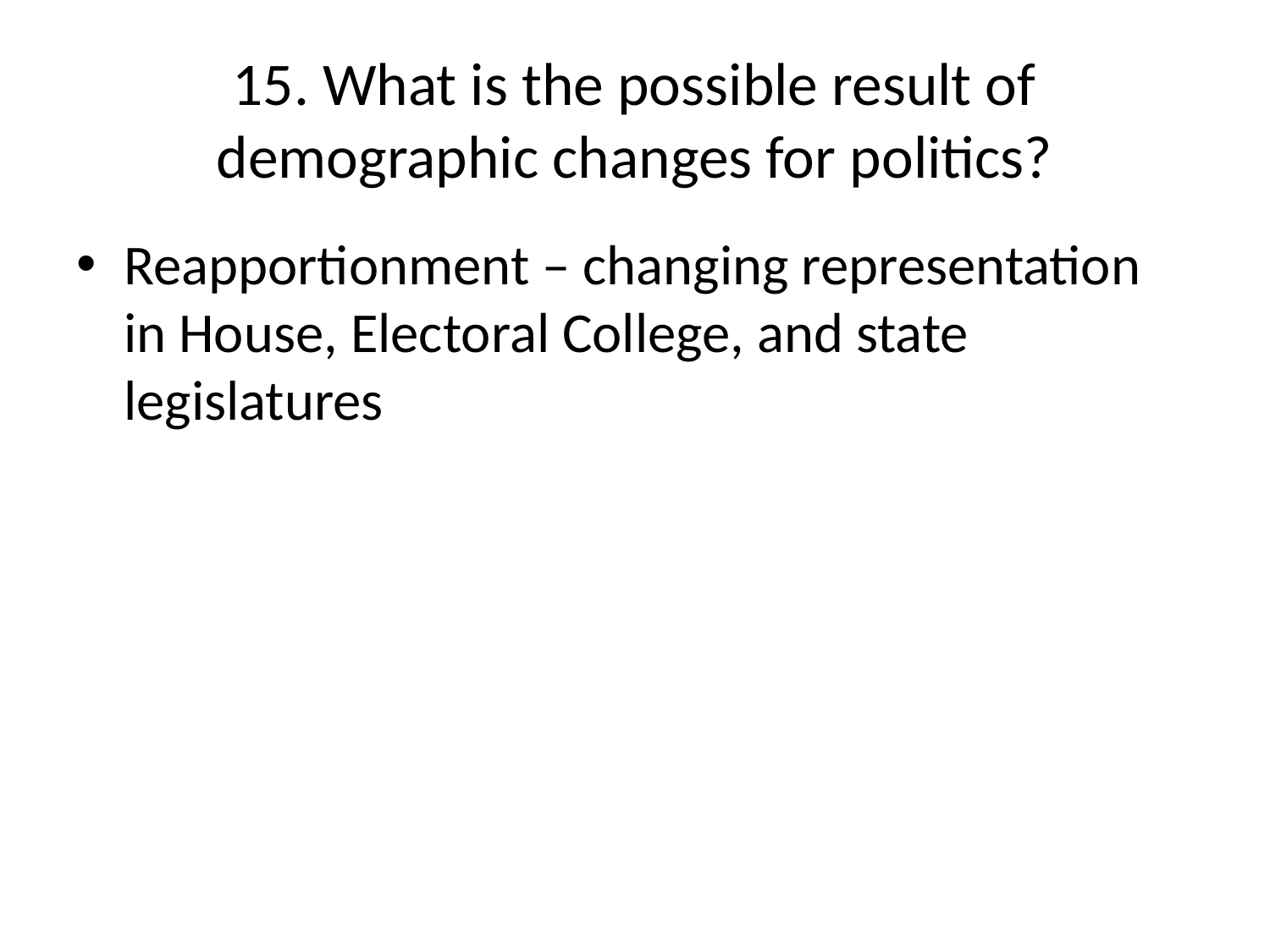

# 15. What is the possible result of demographic changes for politics?
Reapportionment – changing representation in House, Electoral College, and state legislatures